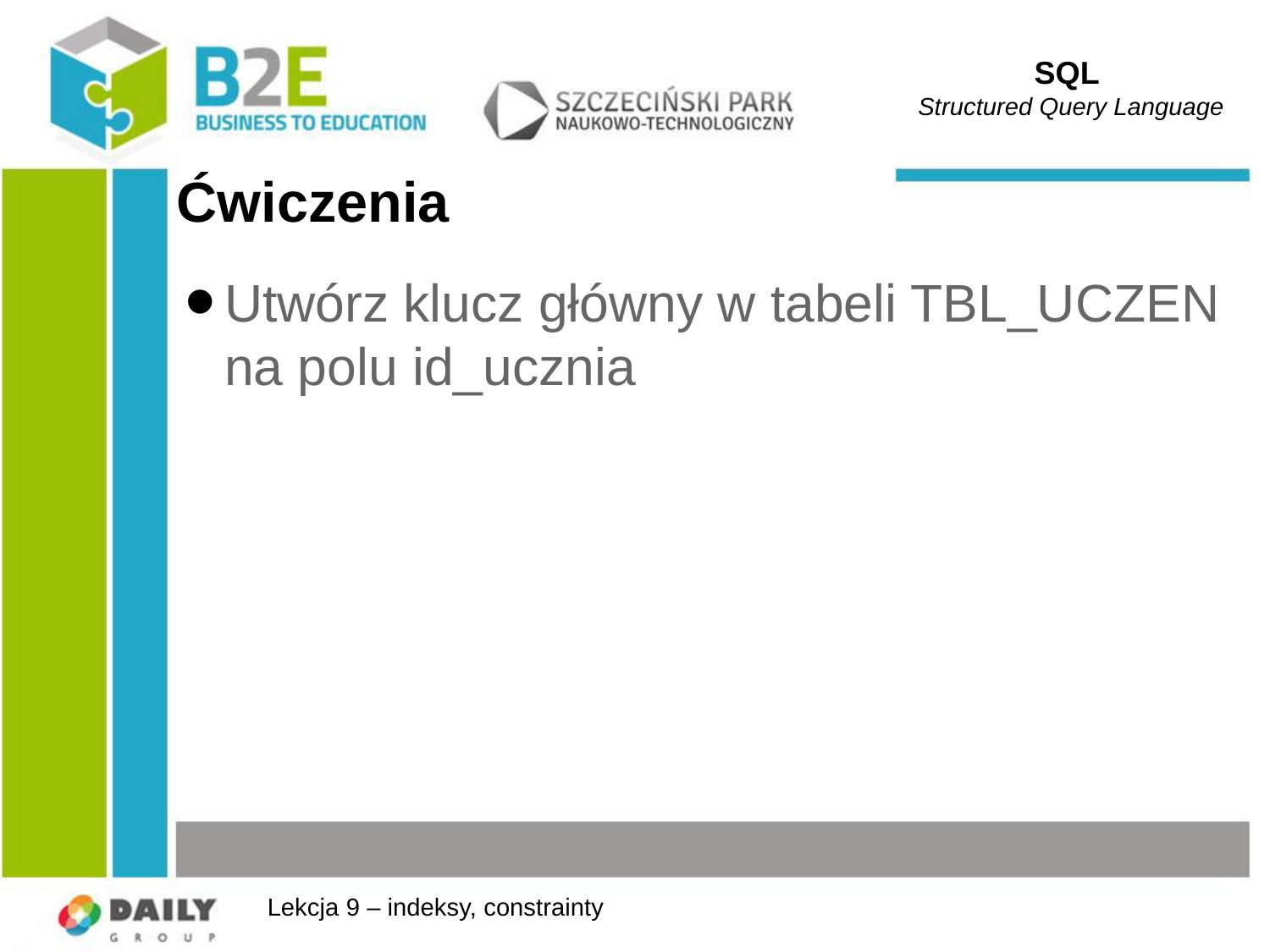

SQL
Structured Query Language
# Ćwiczenia
Utwórz klucz główny w tabeli TBL_UCZEN na polu id_ucznia
Lekcja 9 – indeksy, constrainty